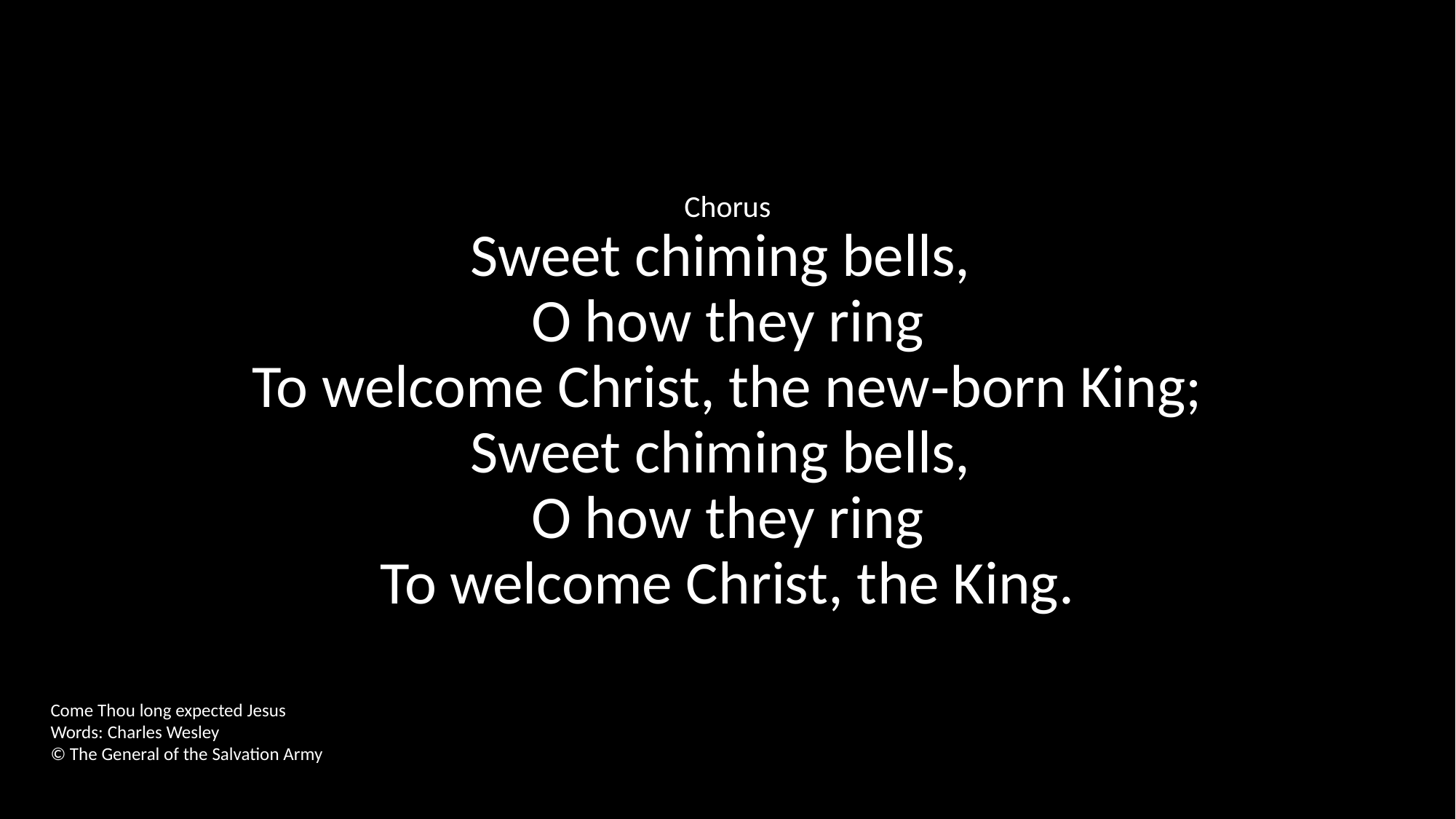

Chorus
Sweet chiming bells,
O how they ring
To welcome Christ, the new‑born King;
Sweet chiming bells,
O how they ring
To welcome Christ, the King.
Come Thou long expected Jesus
Words: Charles Wesley
© The General of the Salvation Army